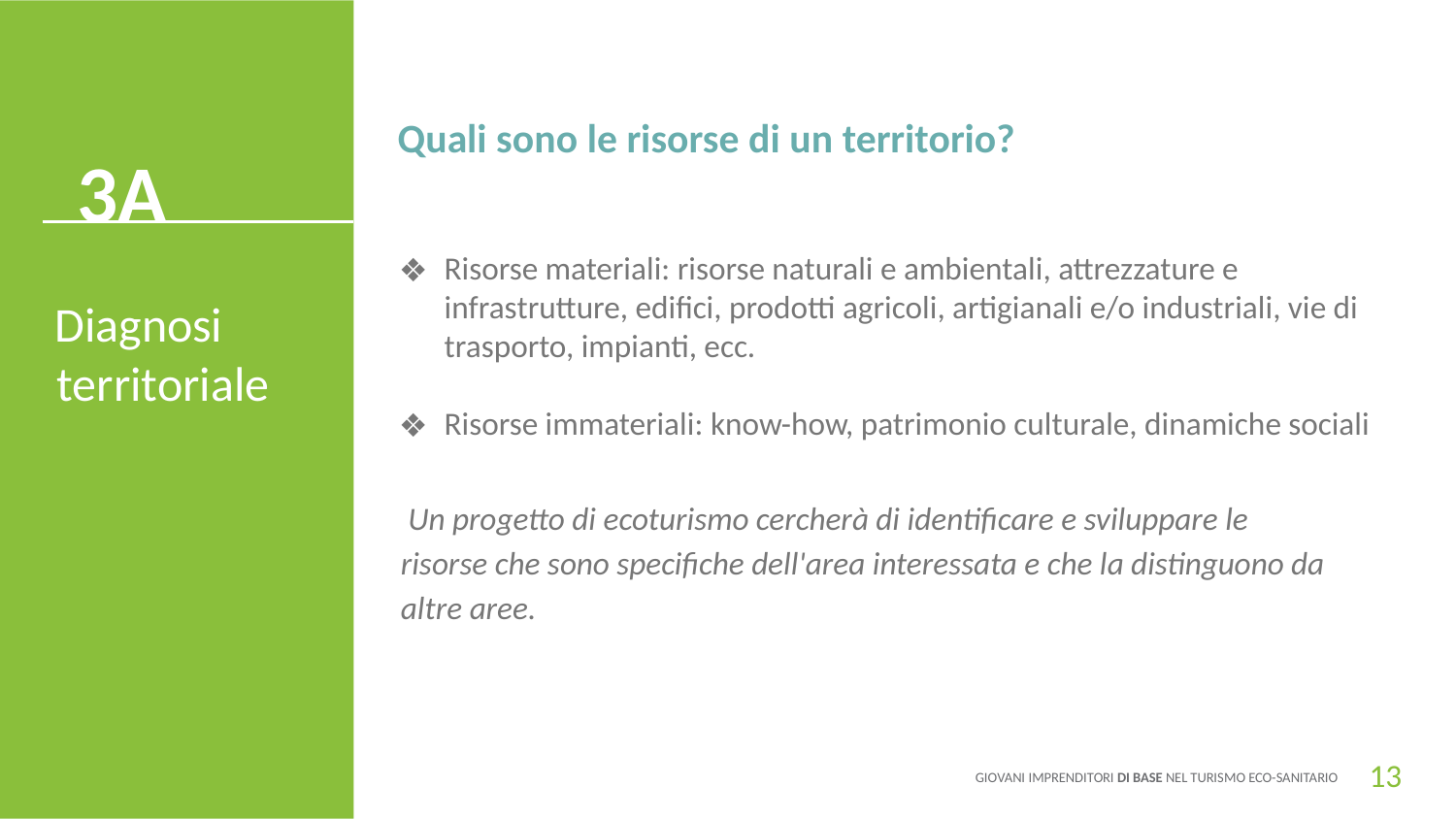

Quali sono le risorse di un territorio?

3A

Risorse materiali: risorse naturali e ambientali, attrezzature e infrastrutture, edifici, prodotti agricoli, artigianali e/o industriali, vie di trasporto, impianti, ecc.

Risorse immateriali: know-how, patrimonio culturale, dinamiche sociali
Diagnosi territoriale

 Un progetto di ecoturismo cercherà di identificare e sviluppare le risorse che sono specifiche dell'area interessata e che la distinguono da altre aree.
13